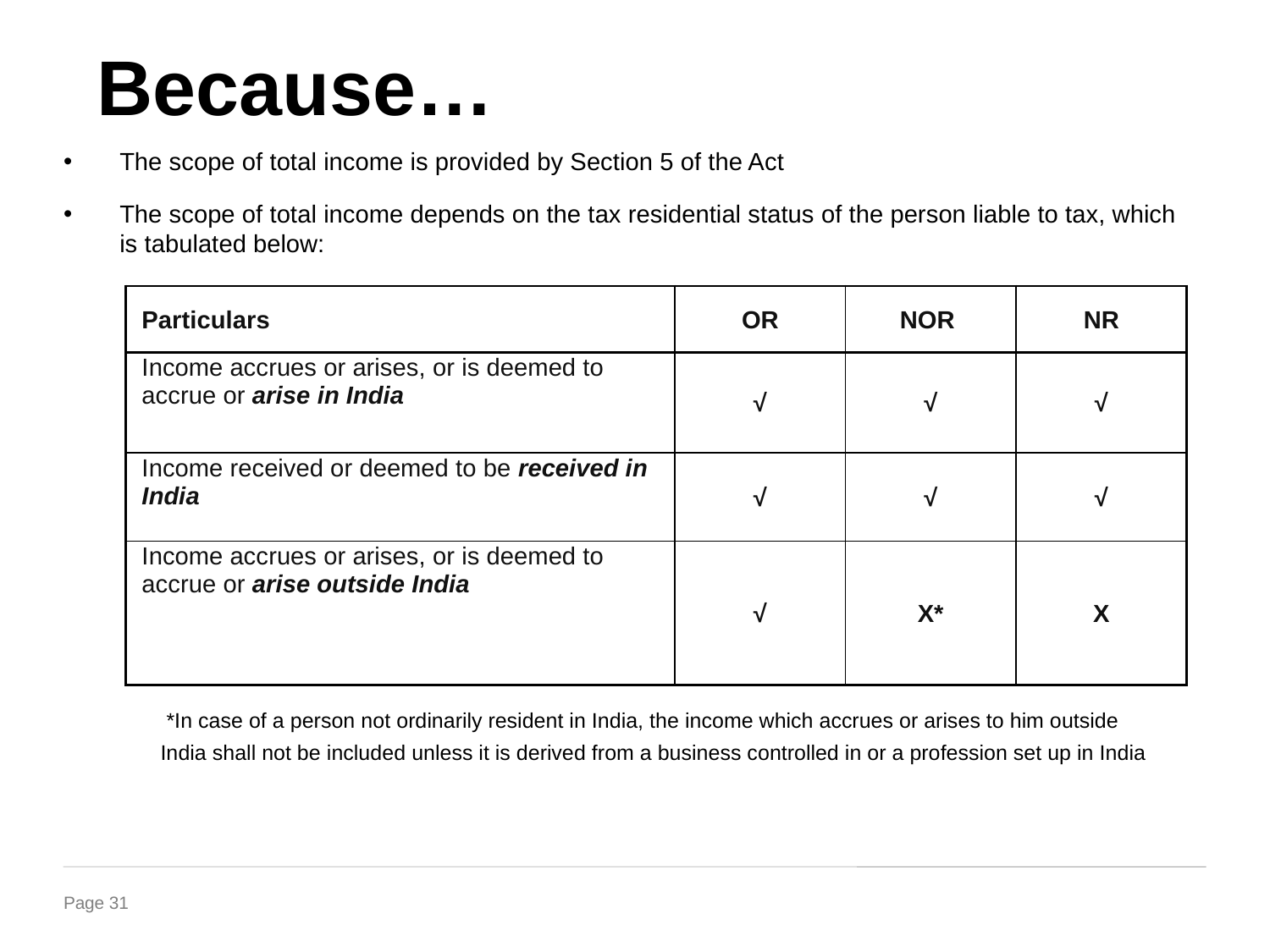

Because…
The scope of total income is provided by Section 5 of the Act
The scope of total income depends on the tax residential status of the person liable to tax, which is tabulated below:
| Particulars | OR | NOR | NR |
| --- | --- | --- | --- |
| Income accrues or arises, or is deemed to accrue or arise in India | √ | √ | √ |
| Income received or deemed to be received in India | √ | √ | √ |
| Income accrues or arises, or is deemed to accrue or arise outside India | √ | X\* | X |
        *In case of a person not ordinarily resident in India, the income which accrues or arises to him outside
       India shall not be included unless it is derived from a business controlled in or a profession set up in India